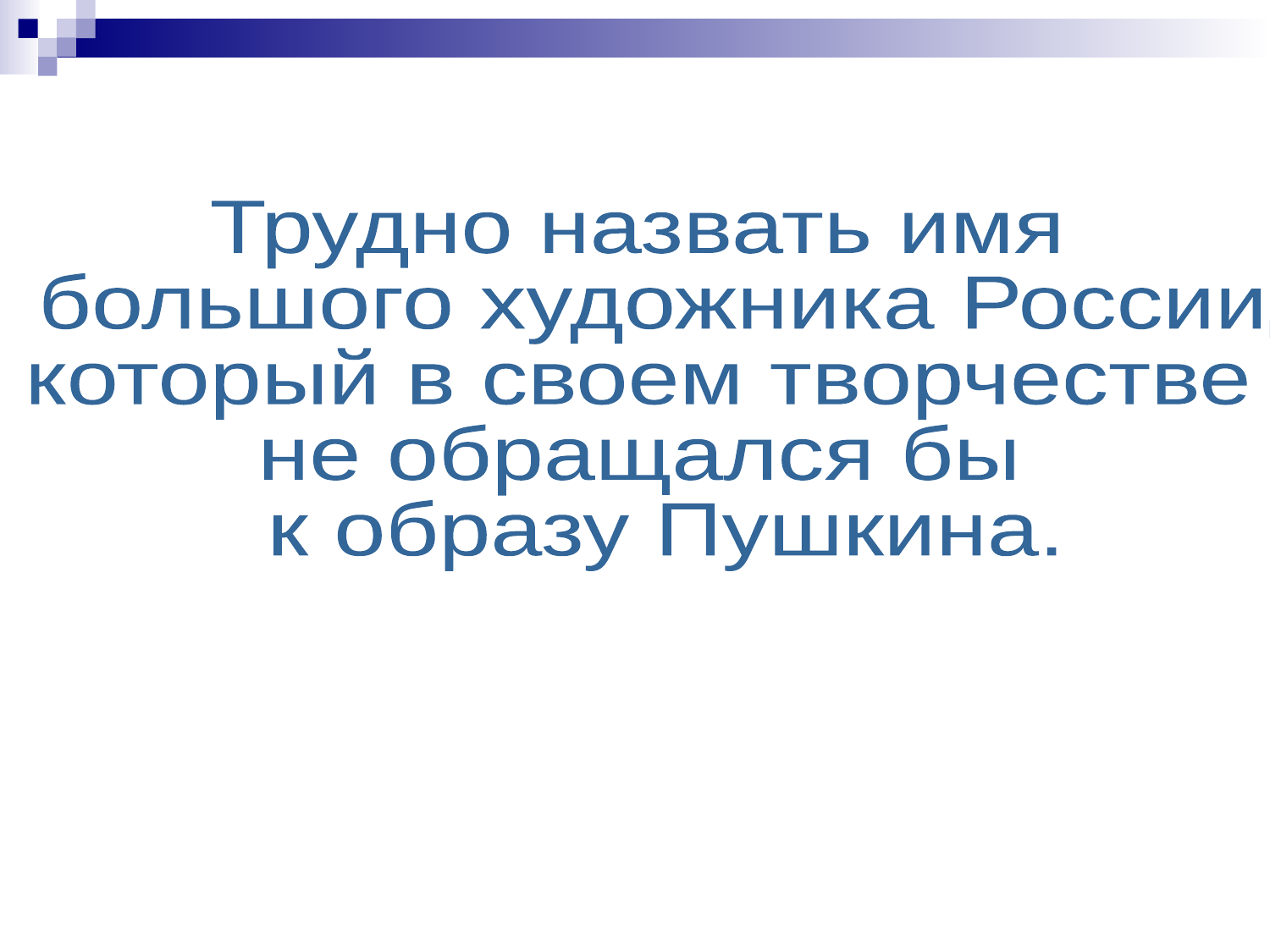

Трудно назвать имя
 большого художника России,
который в своем творчестве
не обращался бы
 к образу Пушкина.